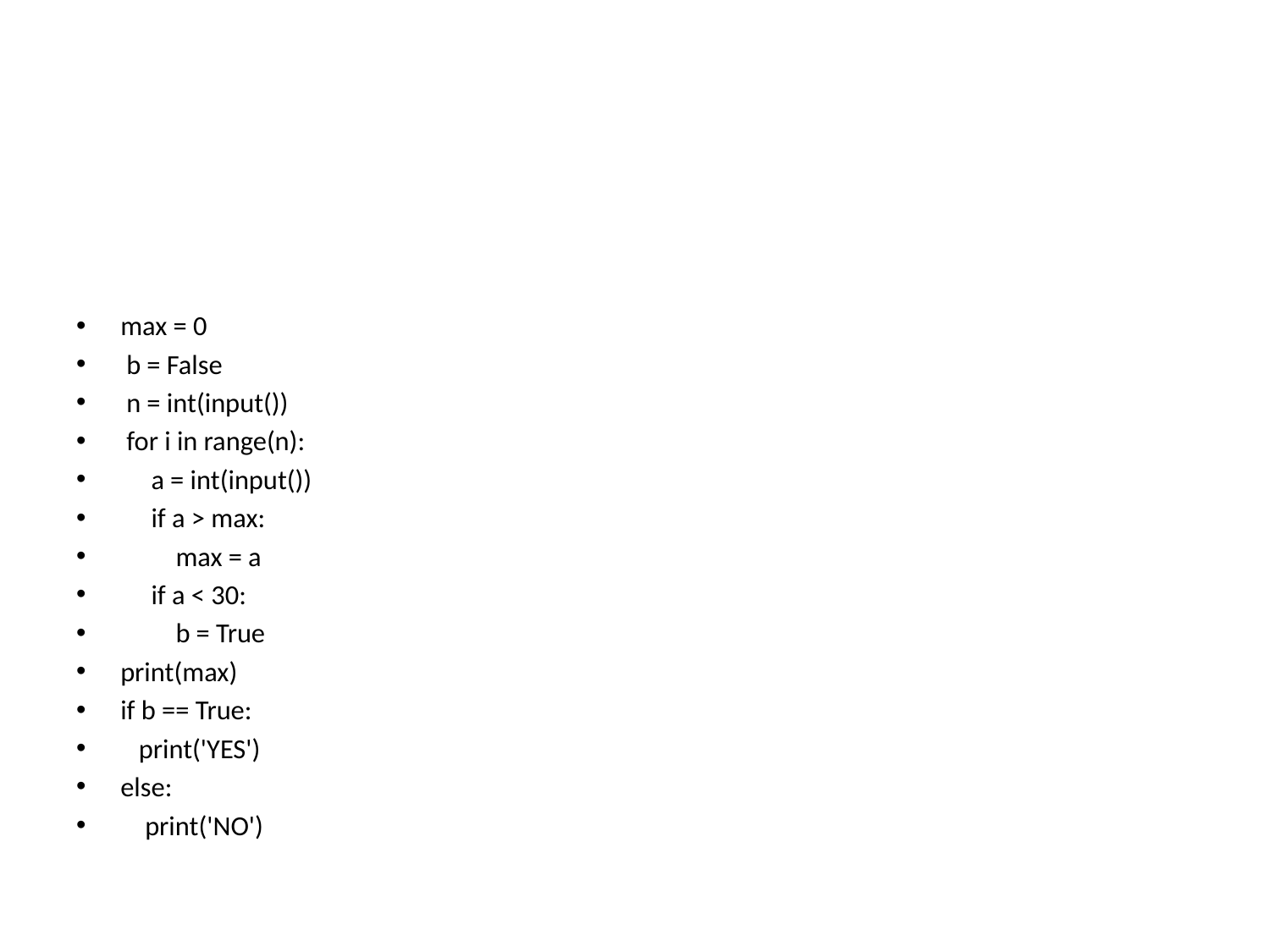

#

max = 0
 b = False
 n = int(input())
 for i in range(n):
     a = int(input())
     if a > max:
         max = a
     if a < 30:
         b = True
print(max)
if b == True:
   print('YES')
else:
    print('NO')